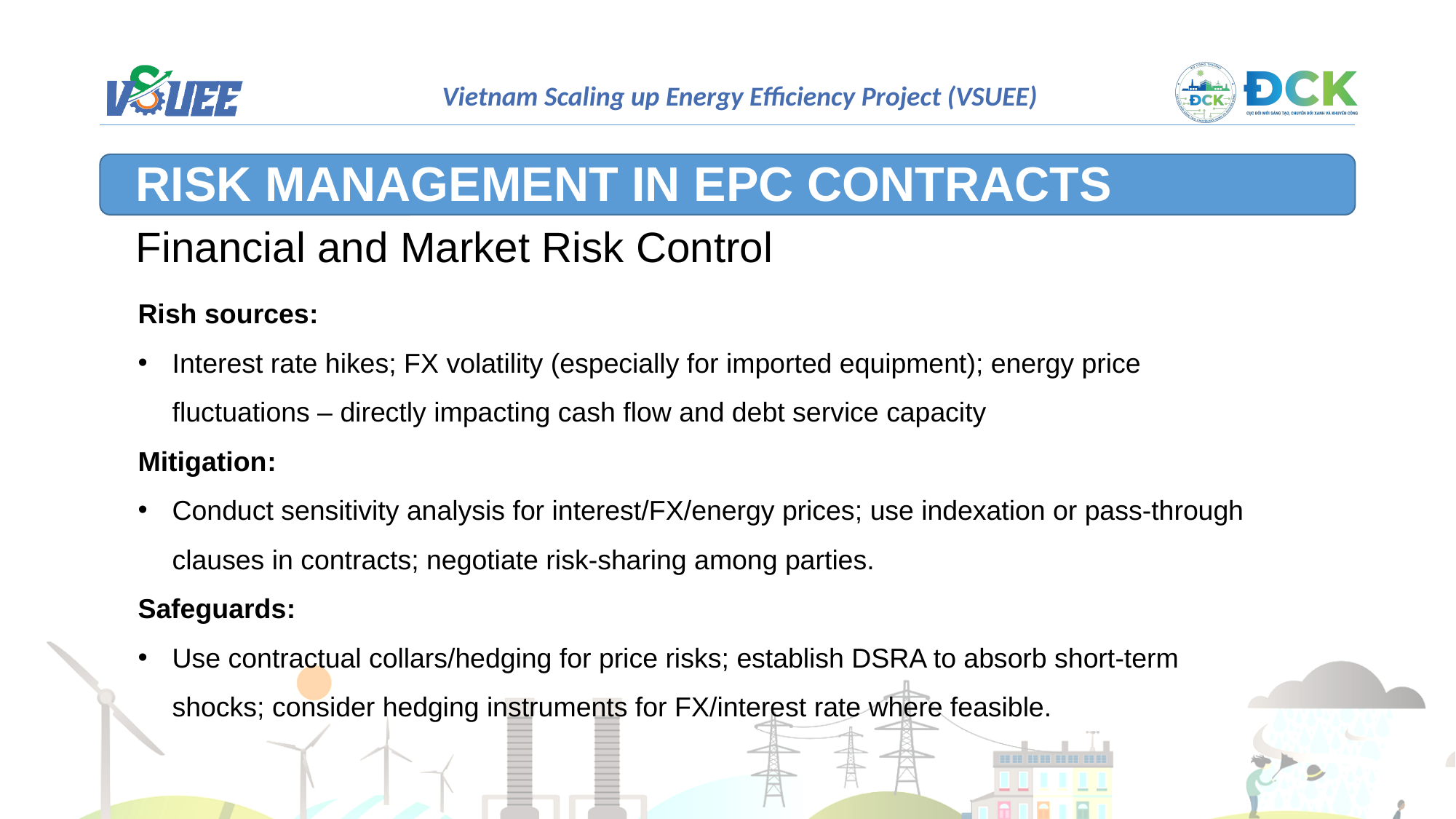

RISK MANAGEMENT IN EPC CONTRACTS
Financial and Market Risk Control
Rish sources:
Interest rate hikes; FX volatility (especially for imported equipment); energy price fluctuations – directly impacting cash flow and debt service capacity
Mitigation:
Conduct sensitivity analysis for interest/FX/energy prices; use indexation or pass-through clauses in contracts; negotiate risk-sharing among parties.
Safeguards:
Use contractual collars/hedging for price risks; establish DSRA to absorb short-term shocks; consider hedging instruments for FX/interest rate where feasible.